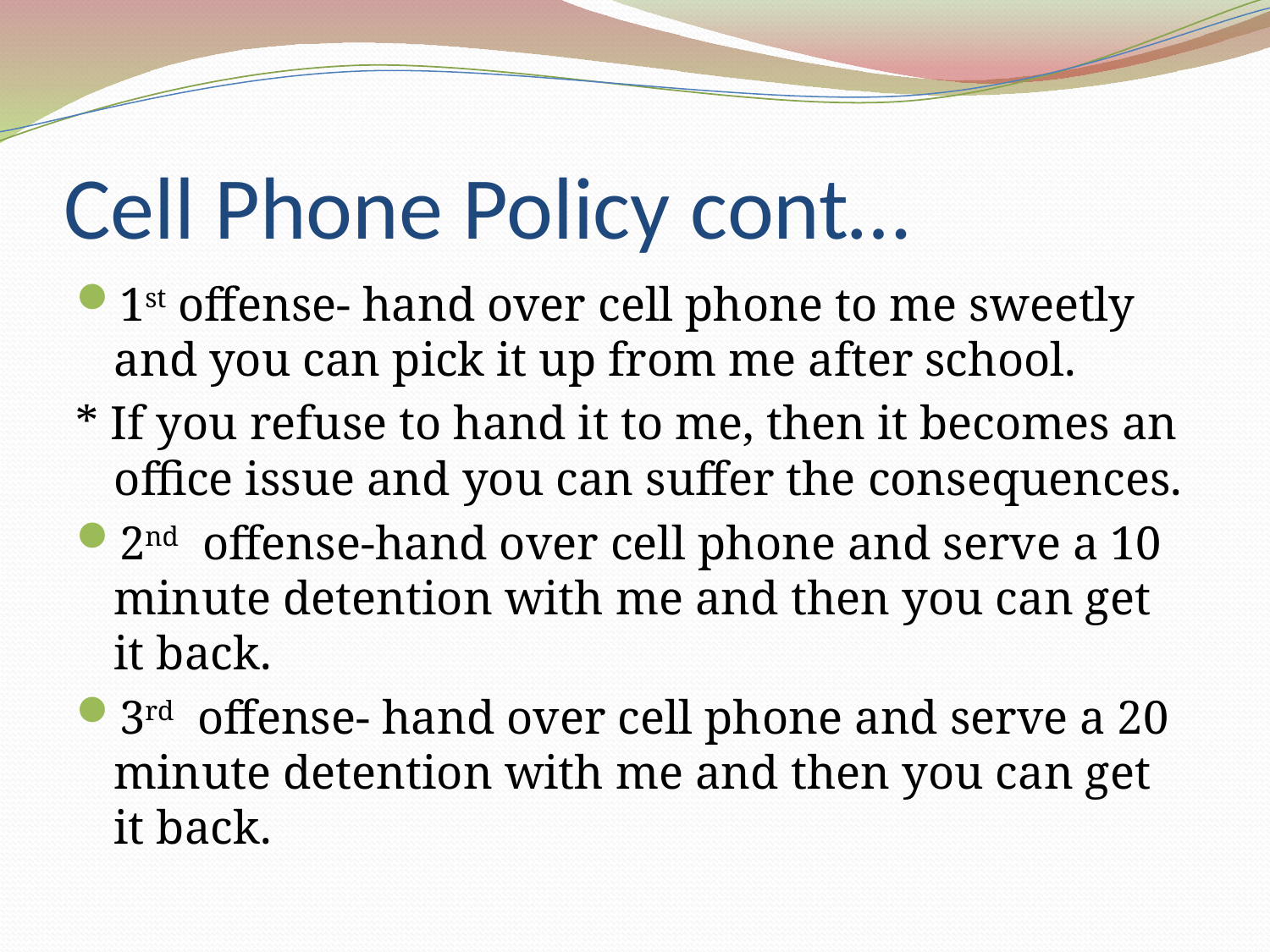

# Cell Phone Policy cont…
1st offense- hand over cell phone to me sweetly and you can pick it up from me after school.
* If you refuse to hand it to me, then it becomes an office issue and you can suffer the consequences.
2nd  offense-hand over cell phone and serve a 10 minute detention with me and then you can get it back.
3rd  offense- hand over cell phone and serve a 20 minute detention with me and then you can get it back.